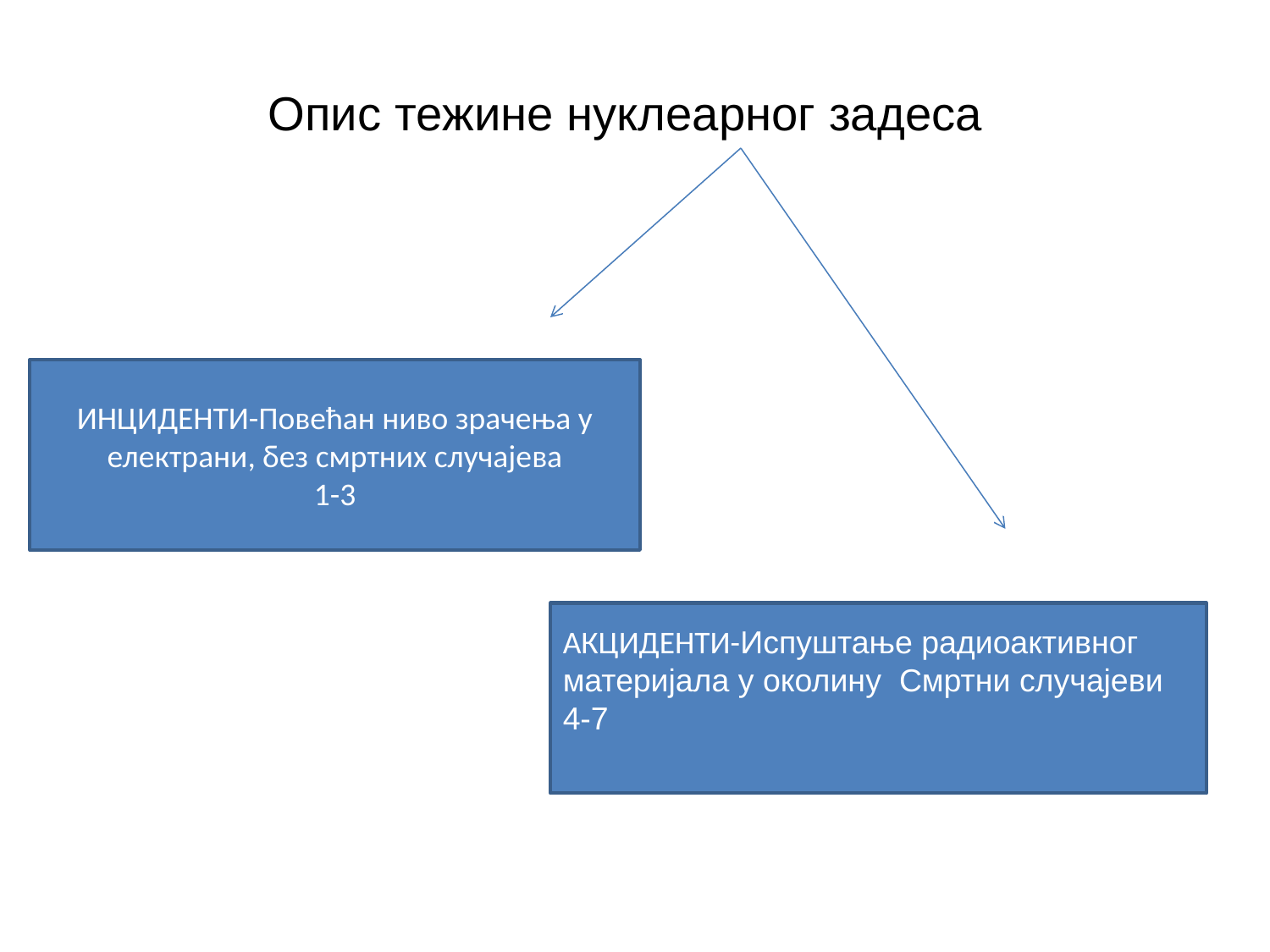

# Опис тежине нуклеарног задеса
ИНЦИДЕНТИ-Повећан ниво зрачења у електрани, без смртних случајева
1-3
АКЦИДЕНТИ-Испуштање радиоактивног материјала у околину  Смртни случајеви
4-7